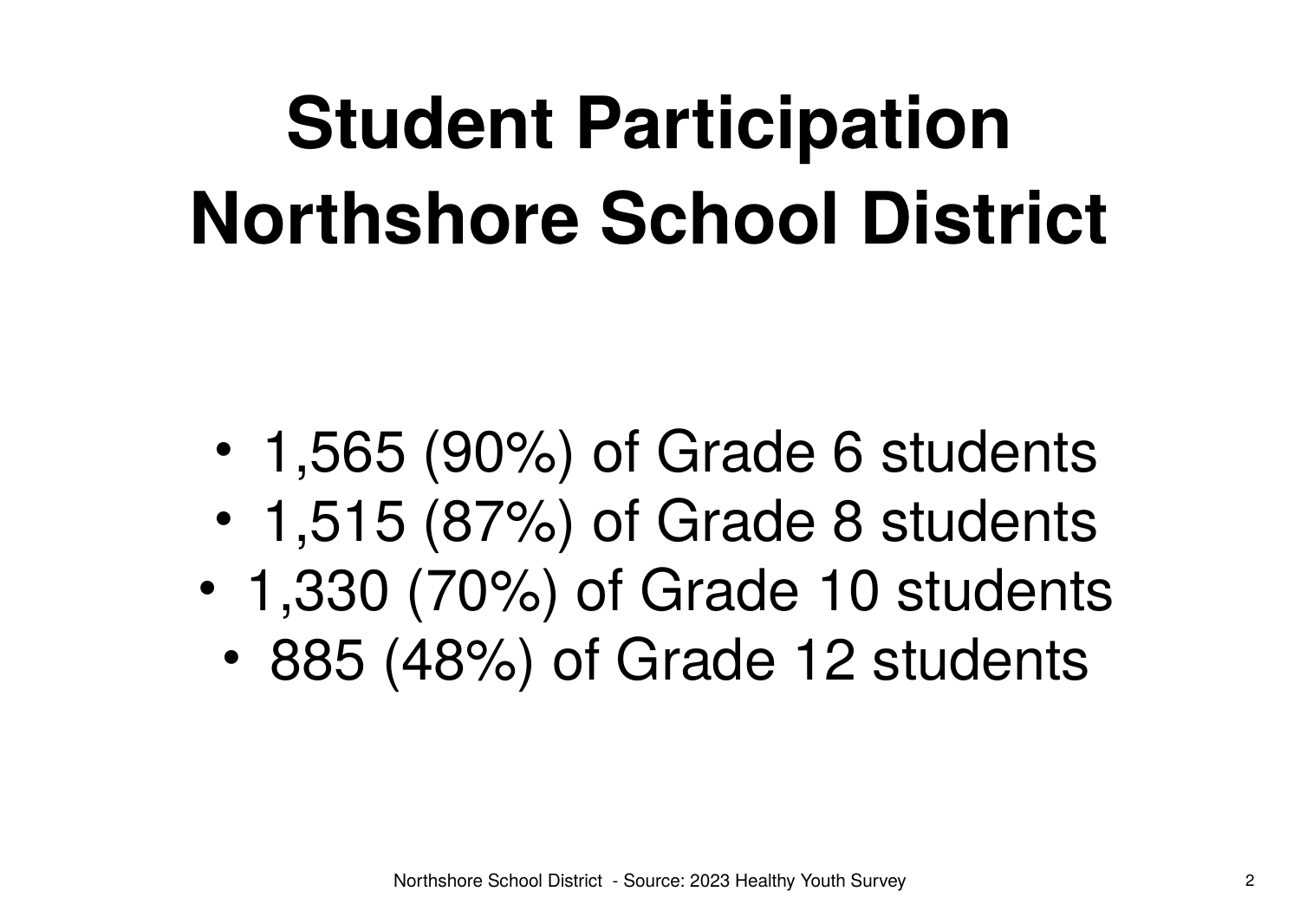

Student Participation
Northshore School District

1,565 (90%) of Grade 6 students
1,515 (87%) of Grade 8 students
1,330 (70%) of Grade 10 students
885 (48%) of Grade 12 students
Northshore School District  - Source: 2023 Healthy Youth Survey
2